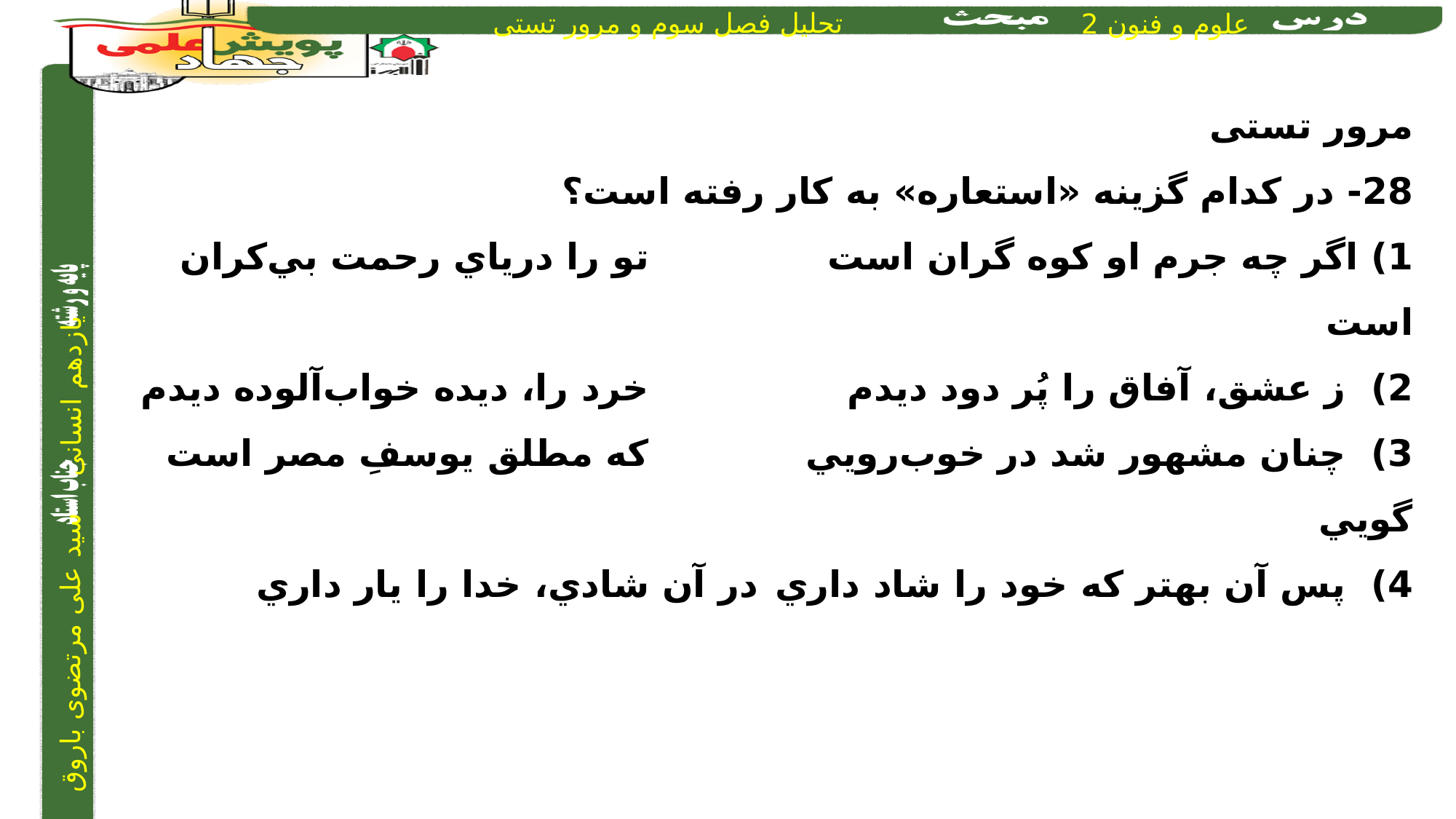

مرور تستی
28- در کدام گزینه «استعاره» به کار رفته است؟
1) اگر چه جرم او کوه گران است	 		تو را درياي رحمت بي‌کران است
2)  ز عشق، آفاق را پُر دود ديدم	 		خرد را، ديده خواب‌آلوده ديدم
3)  چنان مشهور شد در خوب‌رويي	 		که مطلق يوسفِ مصر است گويي
4)  پس آن بهتر که خود را شاد داري	 	در آن شادي، خدا را يار داري

2